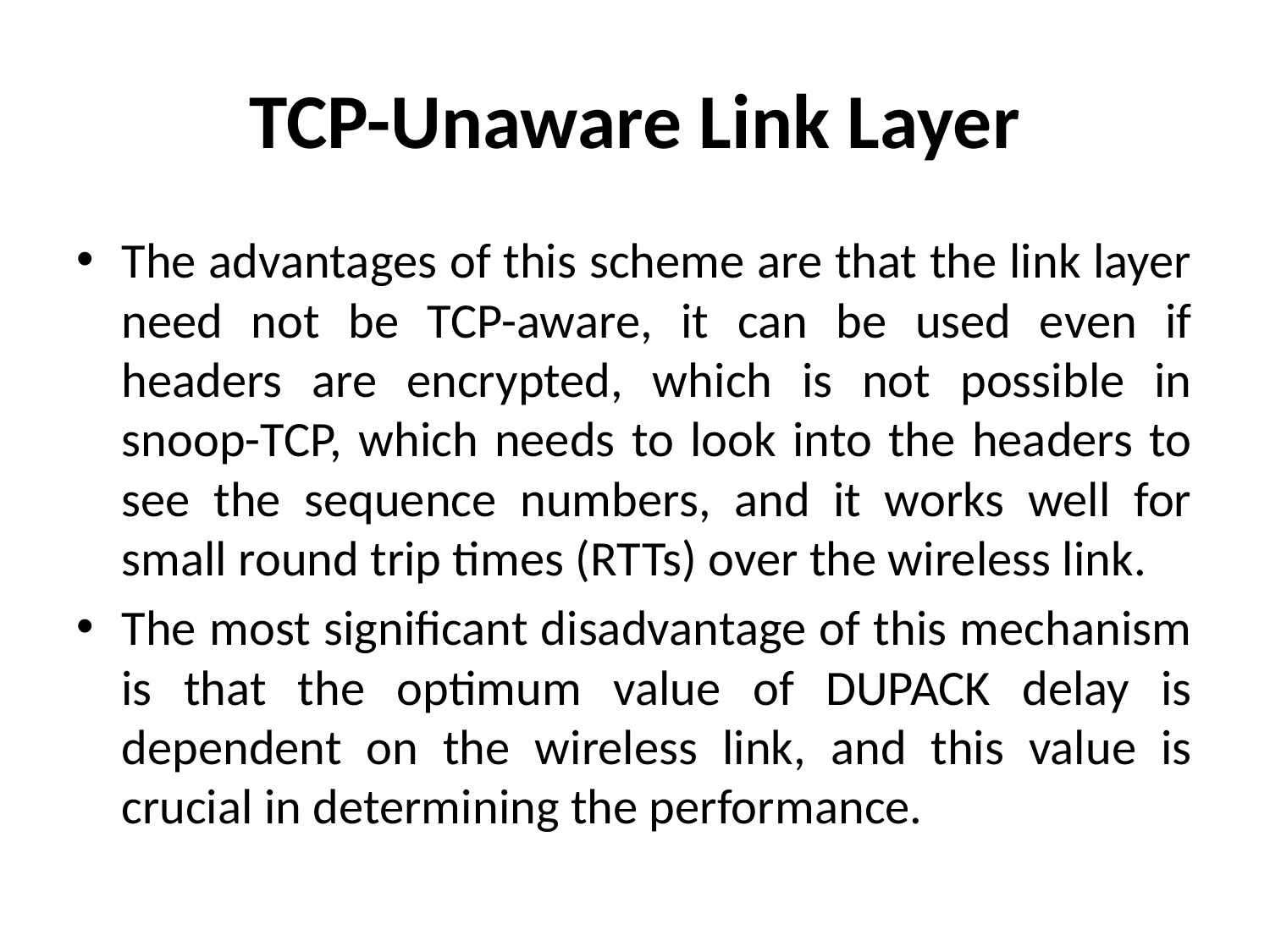

# TCP-Unaware Link Layer
The advantages of this scheme are that the link layer need not be TCP-aware, it can be used even if headers are encrypted, which is not possible in snoop-TCP, which needs to look into the headers to see the sequence numbers, and it works well for small round trip times (RTTs) over the wireless link.
The most significant disadvantage of this mechanism is that the optimum value of DUPACK delay is dependent on the wireless link, and this value is crucial in determining the performance.